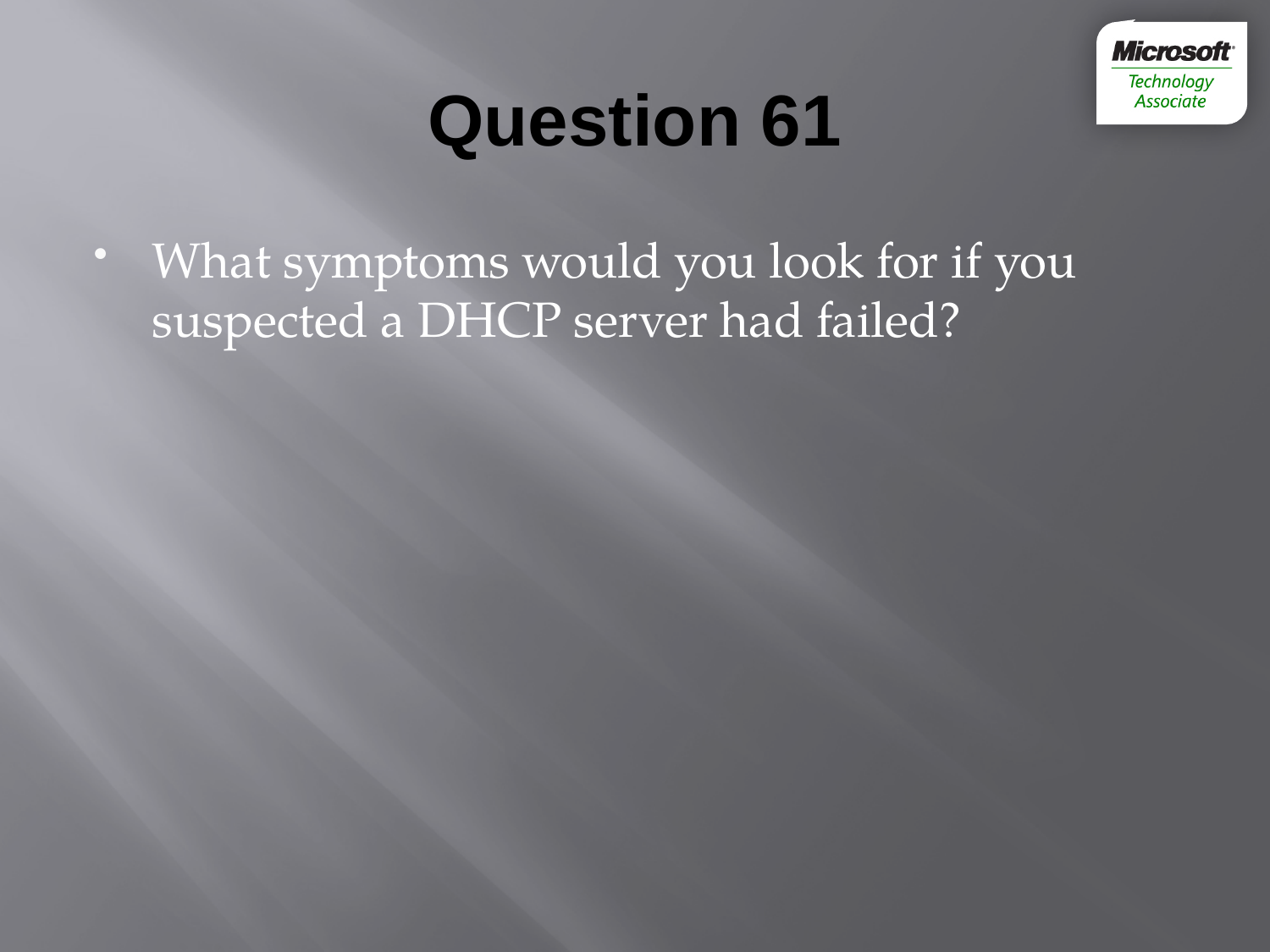

# Question 61
What symptoms would you look for if you suspected a DHCP server had failed?